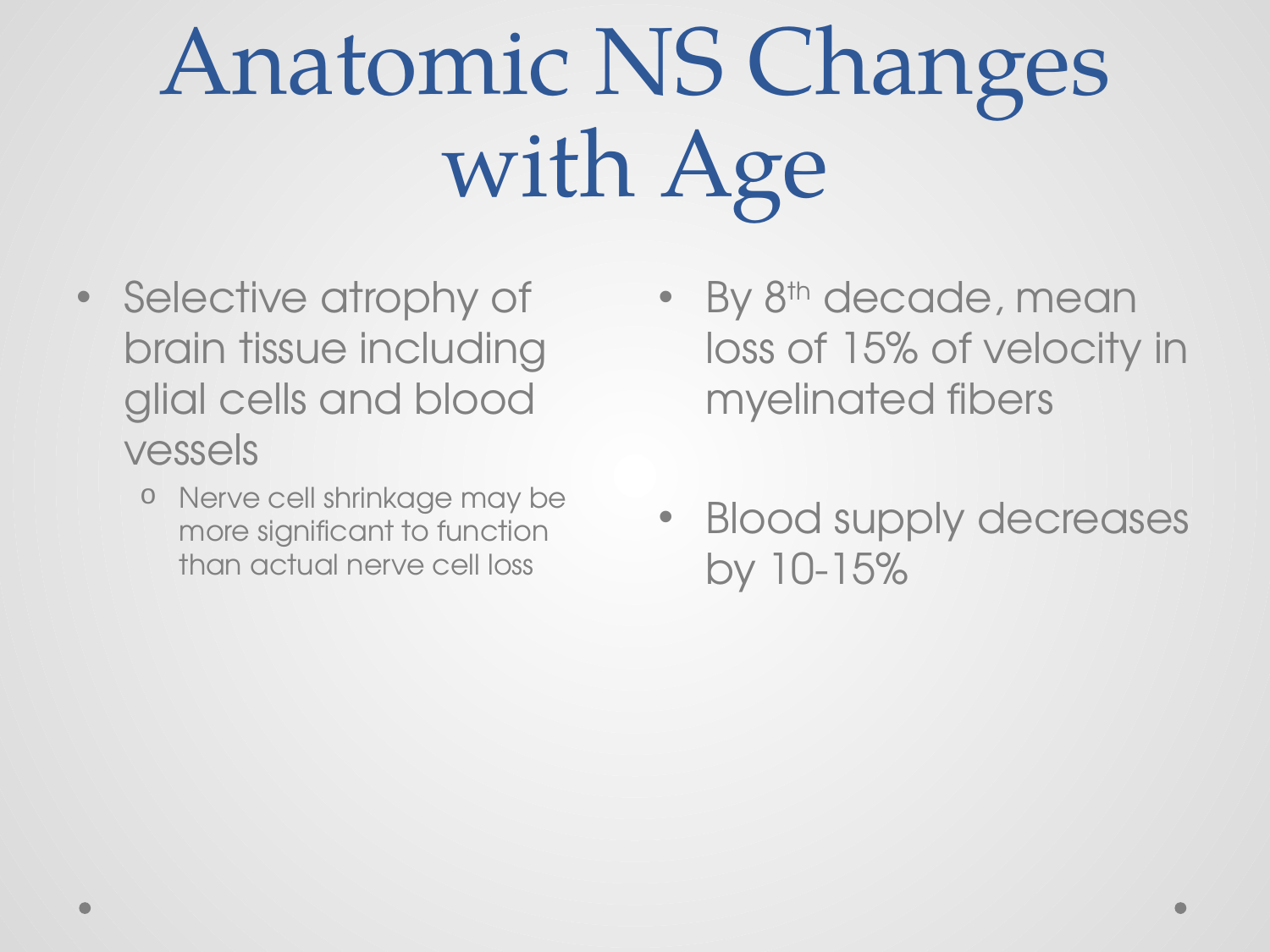

# Anatomic NS Changes with Age
Selective atrophy of brain tissue including glial cells and blood vessels
Nerve cell shrinkage may be more significant to function than actual nerve cell loss

By 8th decade, mean loss of 15% of velocity in myelinated fibers

Blood supply decreases by 10-15%